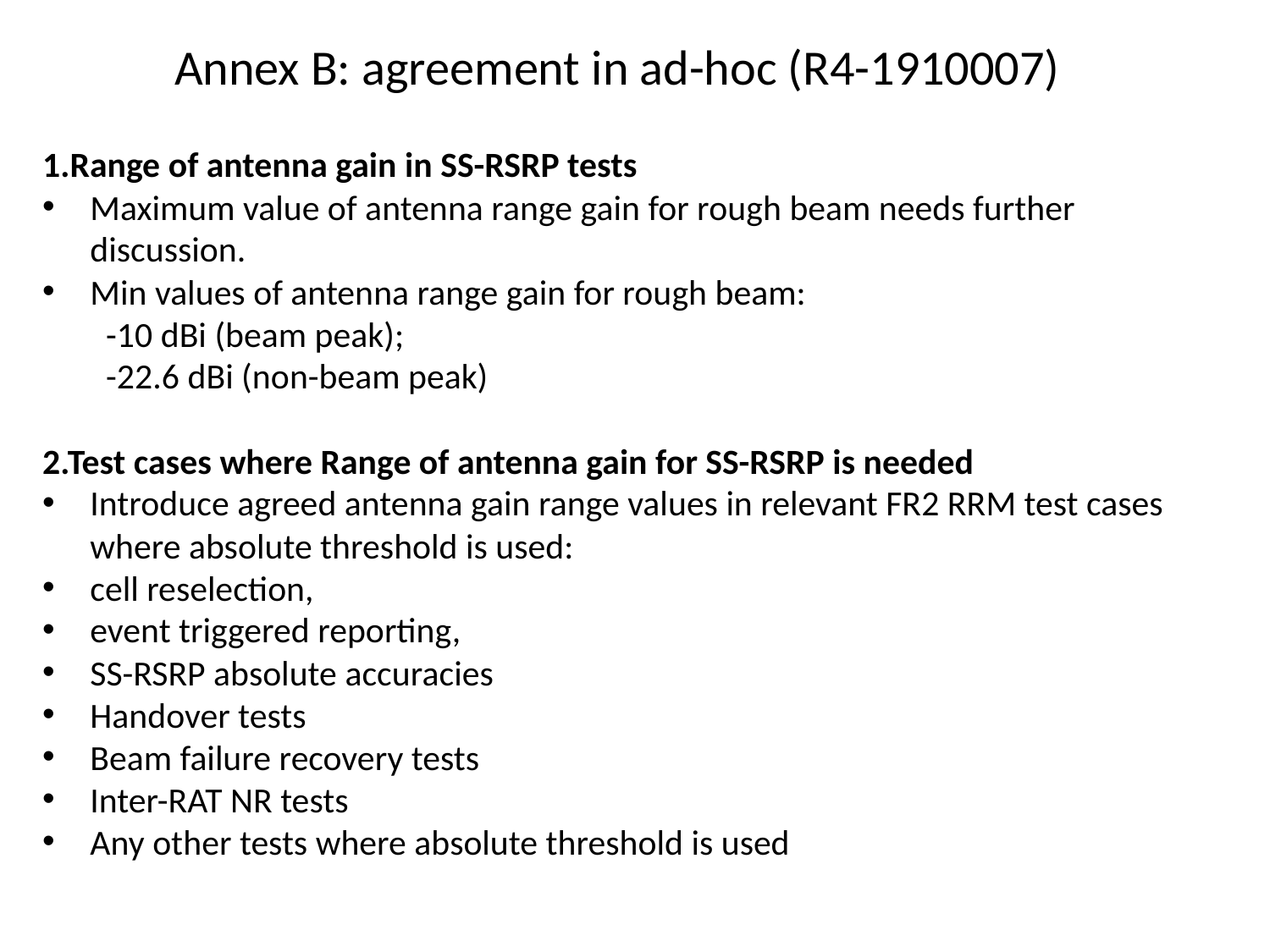

# Annex B: agreement in ad-hoc (R4-1910007)
1.Range of antenna gain in SS-RSRP tests
Maximum value of antenna range gain for rough beam needs further discussion.
Min values of antenna range gain for rough beam:
-10 dBi (beam peak);
-22.6 dBi (non-beam peak)

2.Test cases where Range of antenna gain for SS-RSRP is needed
Introduce agreed antenna gain range values in relevant FR2 RRM test cases where absolute threshold is used:
cell reselection,
event triggered reporting,
SS-RSRP absolute accuracies
Handover tests
Beam failure recovery tests
Inter-RAT NR tests
Any other tests where absolute threshold is used